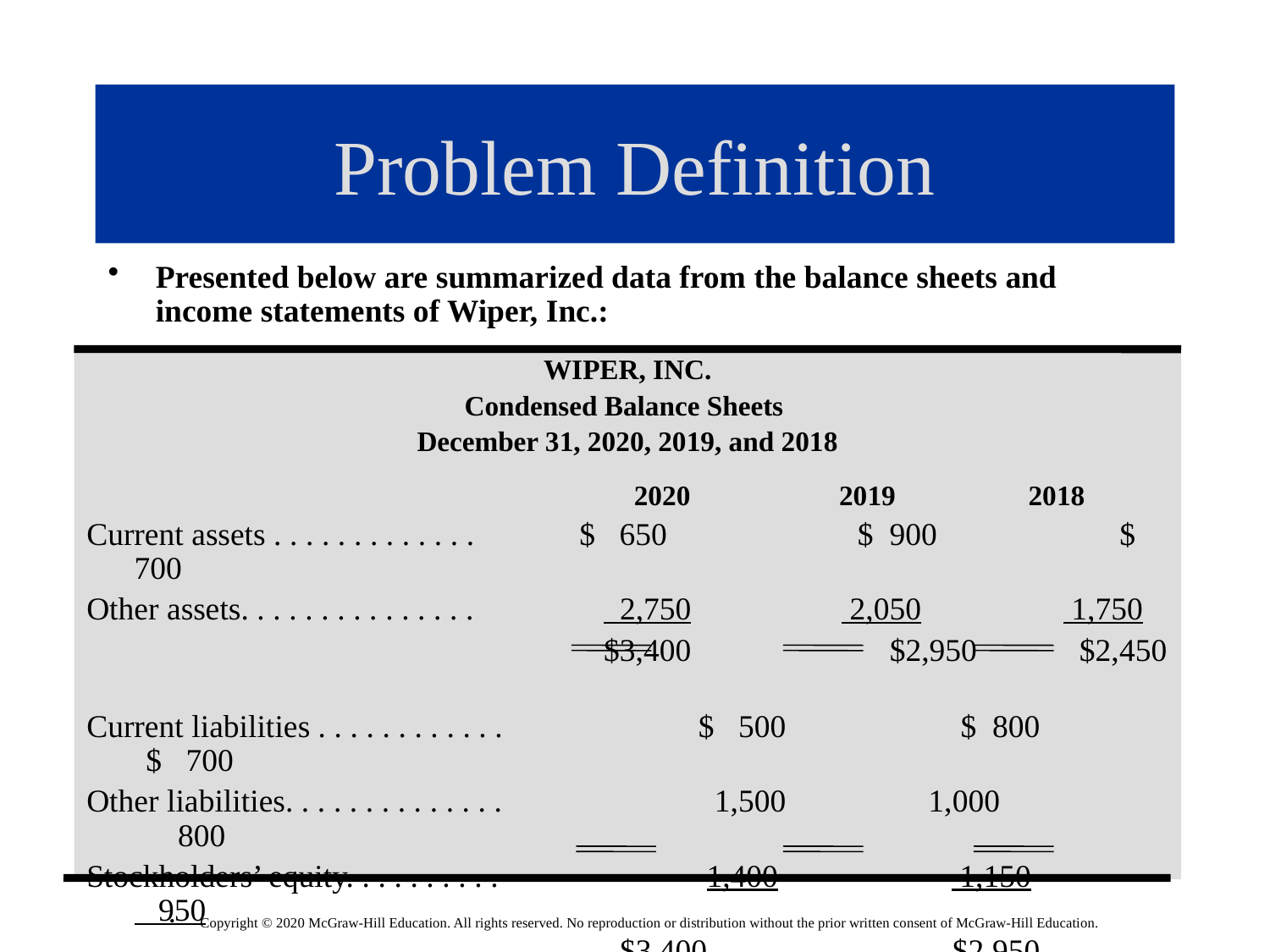

# Problem Definition
Presented below are summarized data from the balance sheets and income statements of Wiper, Inc.:
WIPER, INC.
Condensed Balance Sheets
December 31, 2020, 2019, and 2018

				                 2020	          2019                   2018
Current assets . . . . . . . . . . . . .  	        $   650	           $  900 	            $   700
Other assets. . . . . . . . . . . . . . . 	             2,750       	          2,050        	      1,750
                                        	           $3,400	               $2,950     	       $2,450

Current liabilities . . . . . . . . . . . .  	       $   500       	        $  800        	     $   700
Other liabilities. . . . . . . . . . . . . .  	         1,500             	    1,000        	         800
Stockholders’ equity. . . . . . . . . .   	        1,400         	         1,150           	      950
                                                	             $3,400        	       $2,950          	   $2,450